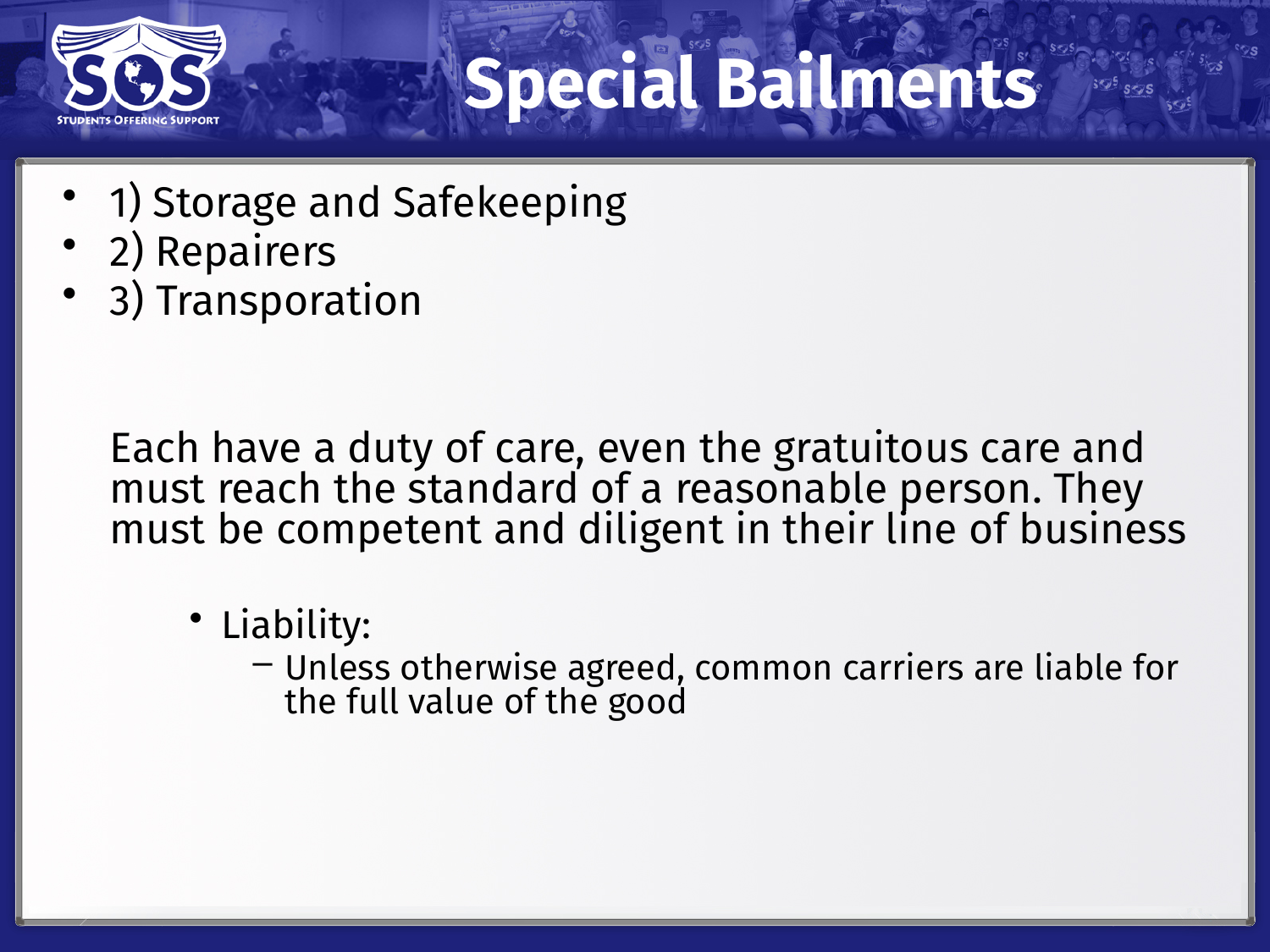

# Special Bailments
1) Storage and Safekeeping
2) Repairers
3) Transporation

 	Each have a duty of care, even the gratuitous care and must reach the standard of a reasonable person. They must be competent and diligent in their line of business

Liability:
Unless otherwise agreed, common carriers are liable for the full value of the good